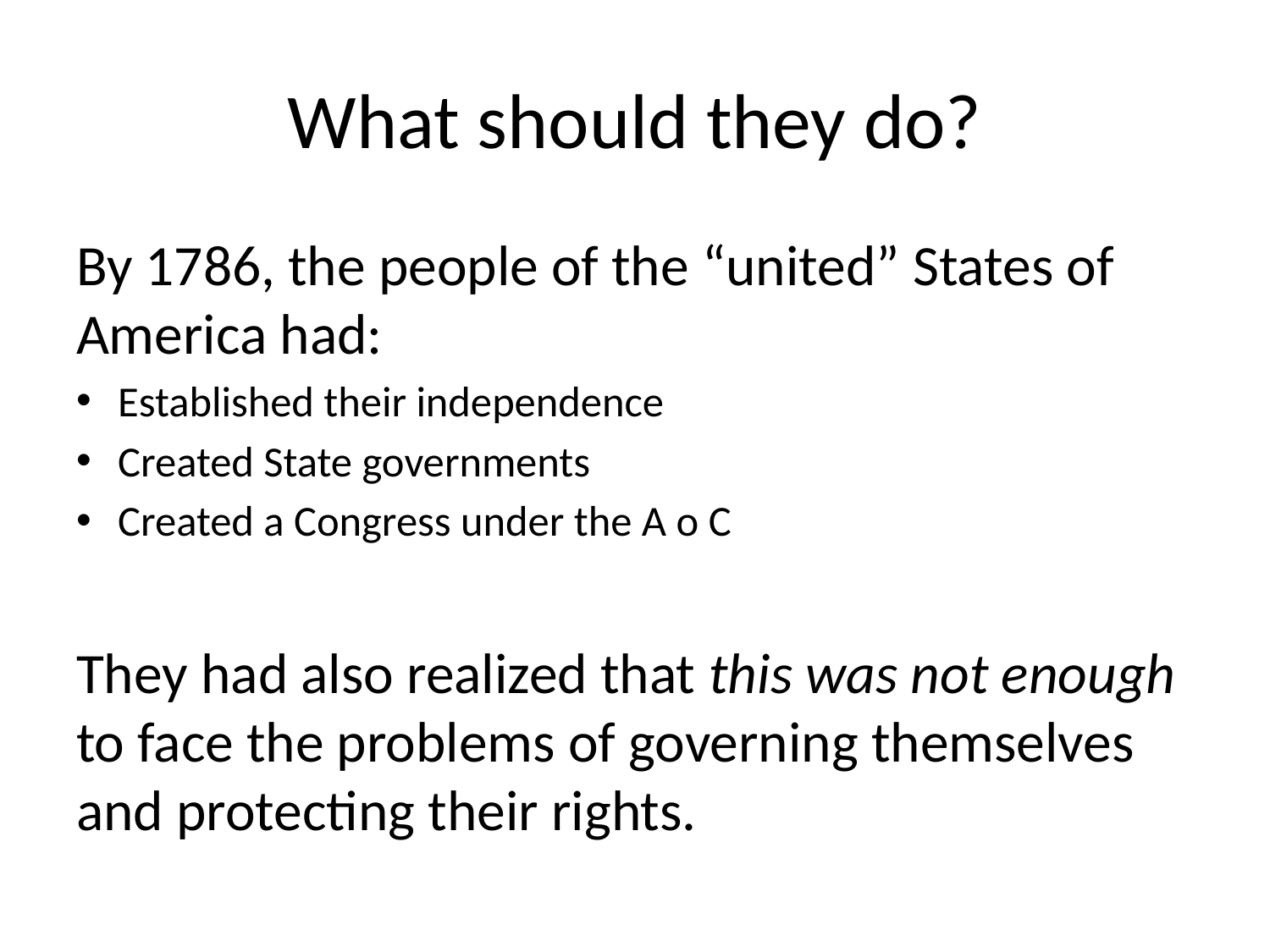

# What should they do?
By 1786, the people of the “united” States of America had:
Established their independence
Created State governments
Created a Congress under the A o C

They had also realized that this was not enough to face the problems of governing themselves and protecting their rights.